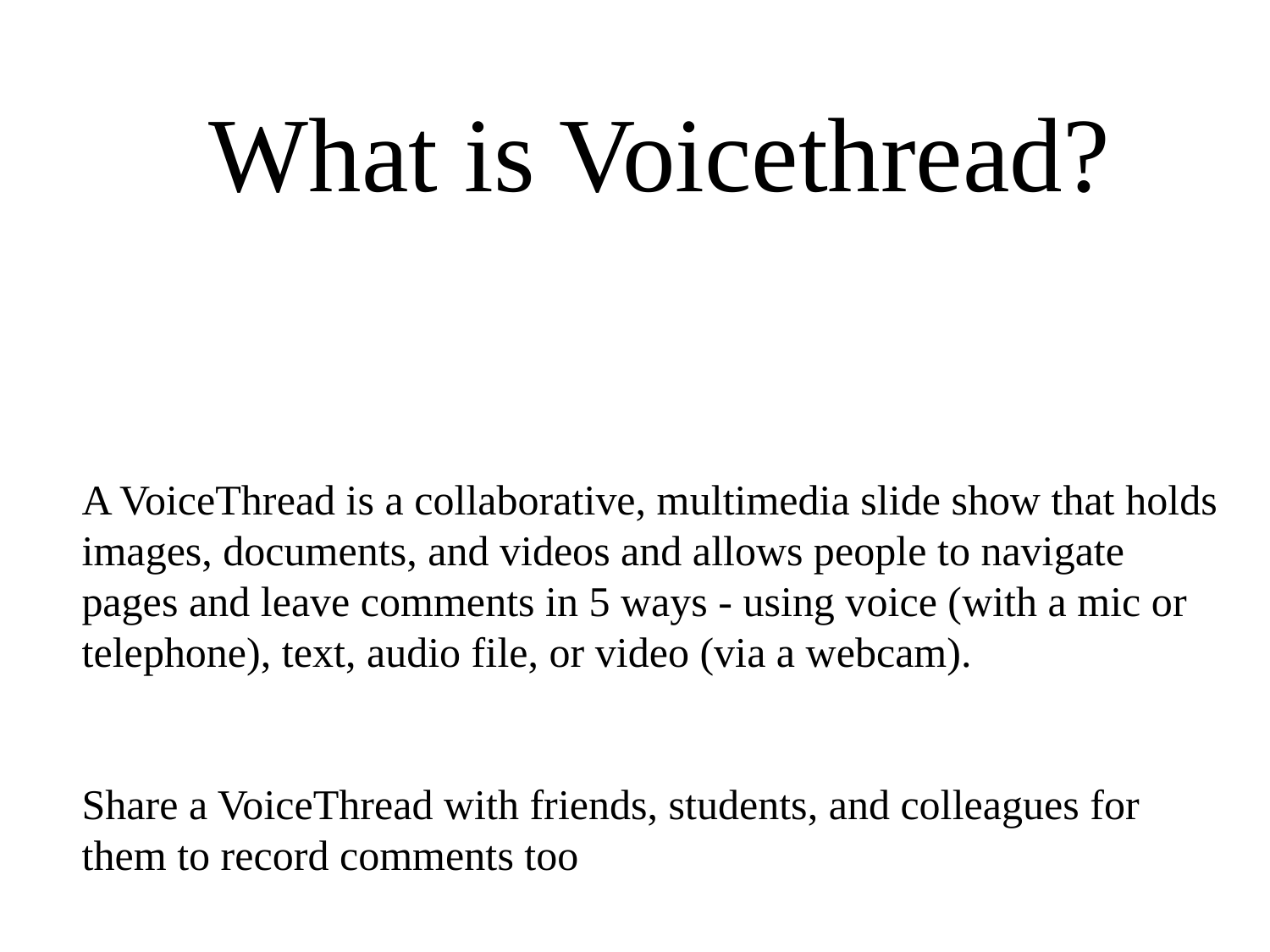

What is Voicethread?
A VoiceThread is a collaborative, multimedia slide show that holds images, documents, and videos and allows people to navigate pages and leave comments in 5 ways - using voice (with a mic or telephone), text, audio file, or video (via a webcam).

Share a VoiceThread with friends, students, and colleagues for them to record comments too